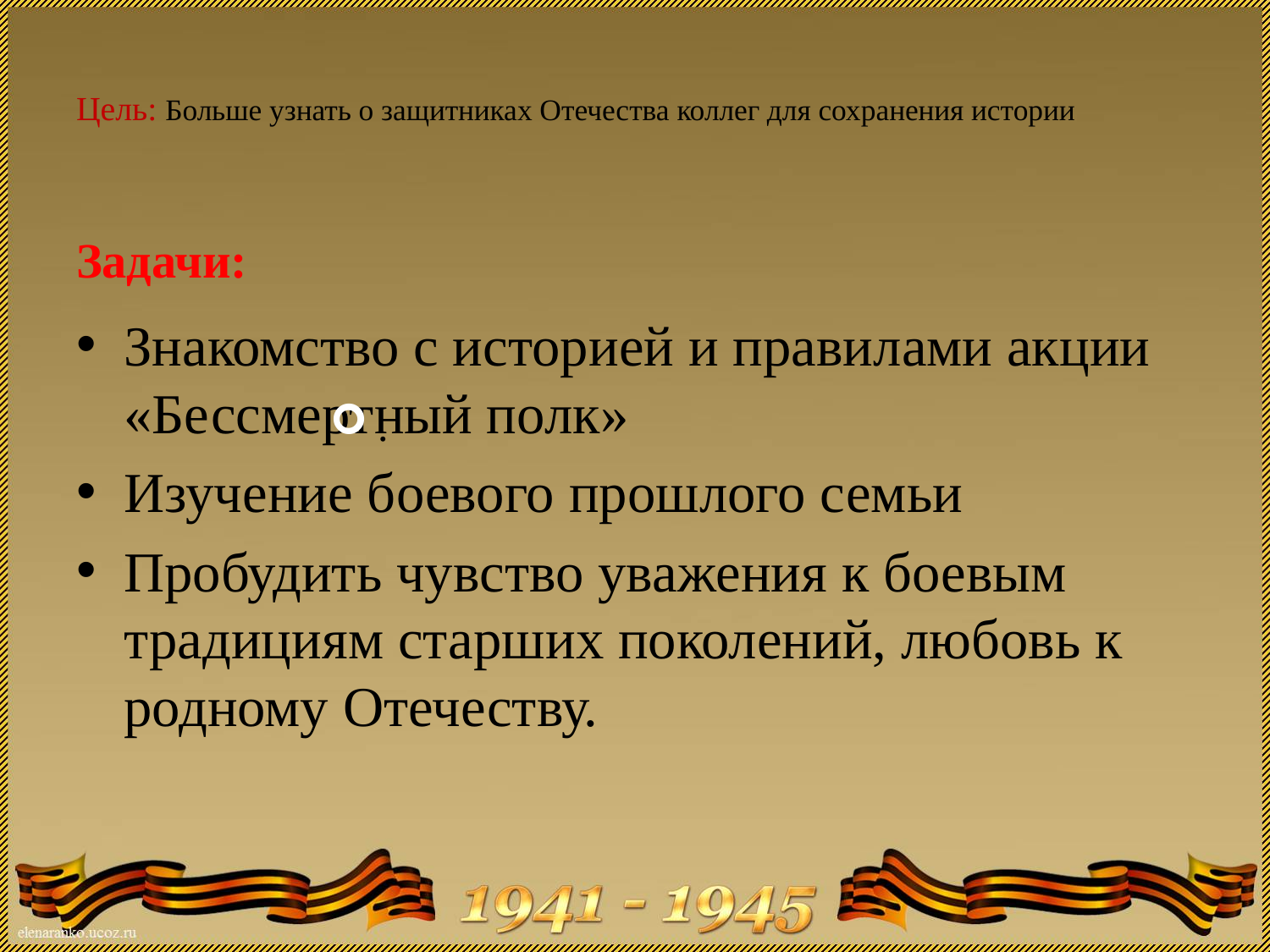

# Цель: Больше узнать о защитниках Отечества коллег для сохранения истории
Задачи:
Знакомство с историей и правилами акции «Бессмертный полк»
Изучение боевого прошлого семьи
Пробудить чувство уважения к боевым традициям старших поколений, любовь к родному Отечеству.

.